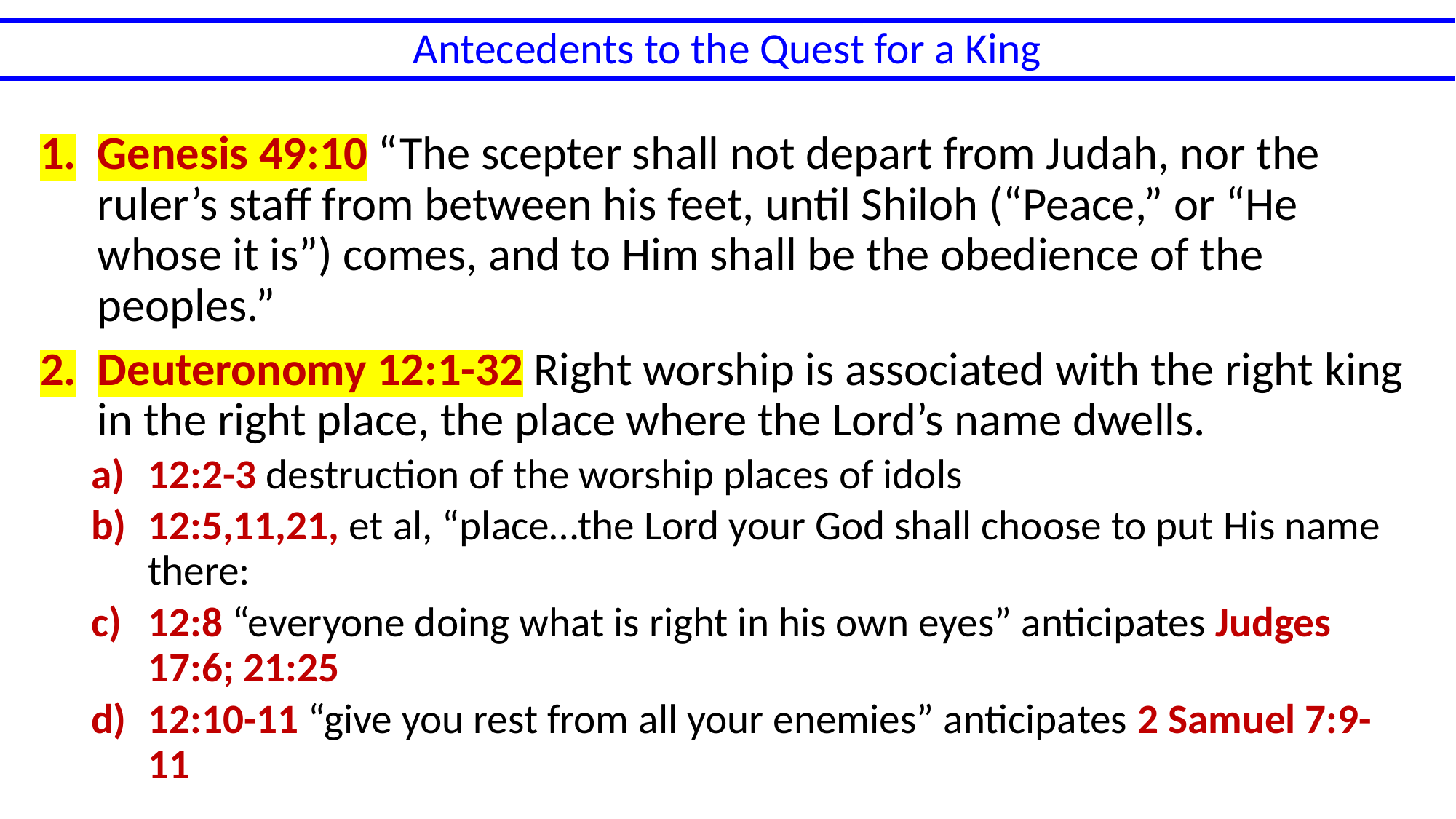

# Antecedents to the Quest for a King
Genesis 49:10 “The scepter shall not depart from Judah, nor the ruler’s staff from between his feet, until Shiloh (“Peace,” or “He whose it is”) comes, and to Him shall be the obedience of the peoples.”
Deuteronomy 12:1-32 Right worship is associated with the right king in the right place, the place where the Lord’s name dwells.
12:2-3 destruction of the worship places of idols
12:5,11,21, et al, “place…the Lord your God shall choose to put His name there:
12:8 “everyone doing what is right in his own eyes” anticipates Judges 17:6; 21:25
12:10-11 “give you rest from all your enemies” anticipates 2 Samuel 7:9-11